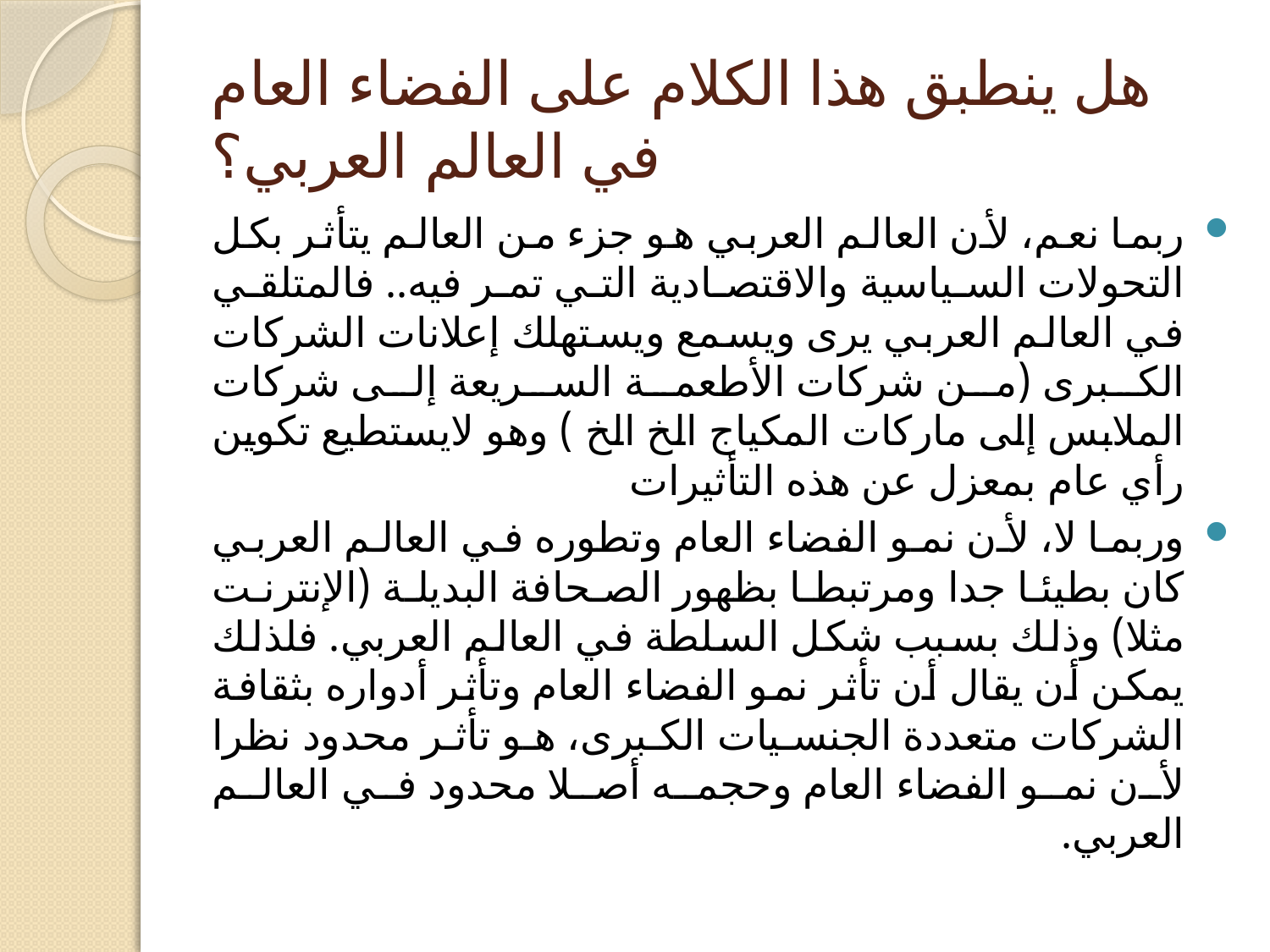

# هل ينطبق هذا الكلام على الفضاء العام في العالم العربي؟
ربما نعم، لأن العالم العربي هو جزء من العالم يتأثر بكل التحولات السياسية والاقتصادية التي تمر فيه.. فالمتلقي في العالم العربي يرى ويسمع ويستهلك إعلانات الشركات الكبرى (من شركات الأطعمة السريعة إلى شركات الملابس إلى ماركات المكياج الخ الخ ) وهو لايستطيع تكوين رأي عام بمعزل عن هذه التأثيرات
وربما لا، لأن نمو الفضاء العام وتطوره في العالم العربي كان بطيئا جدا ومرتبطا بظهور الصحافة البديلة (الإنترنت مثلا) وذلك بسبب شكل السلطة في العالم العربي. فلذلك يمكن أن يقال أن تأثر نمو الفضاء العام وتأثر أدواره بثقافة الشركات متعددة الجنسيات الكبرى، هو تأثر محدود نظرا لأن نمو الفضاء العام وحجمه أصلا محدود في العالم العربي.